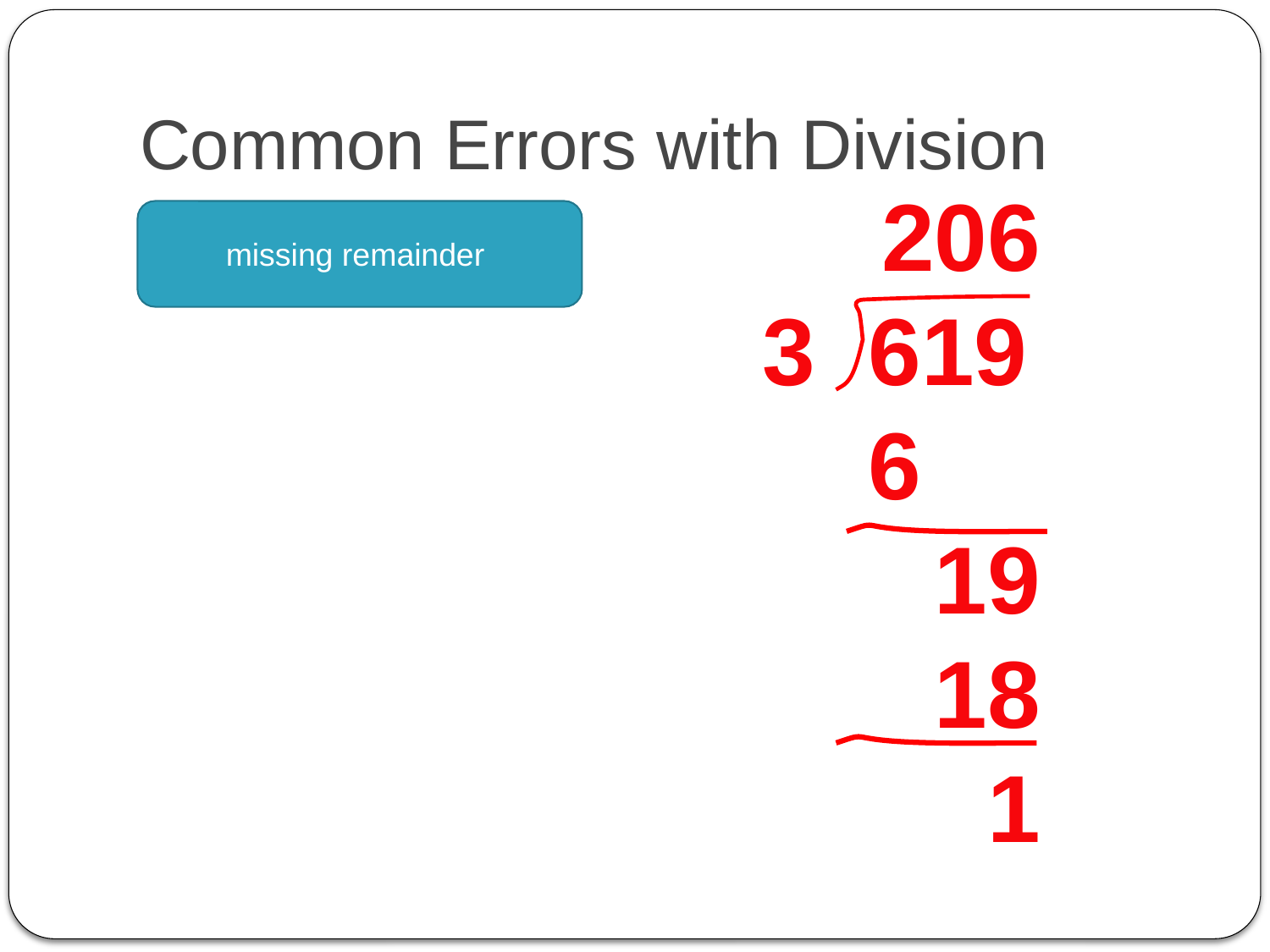

# Common Errors with Division
     206
3  619
6
       19
       18
           1
missing remainder